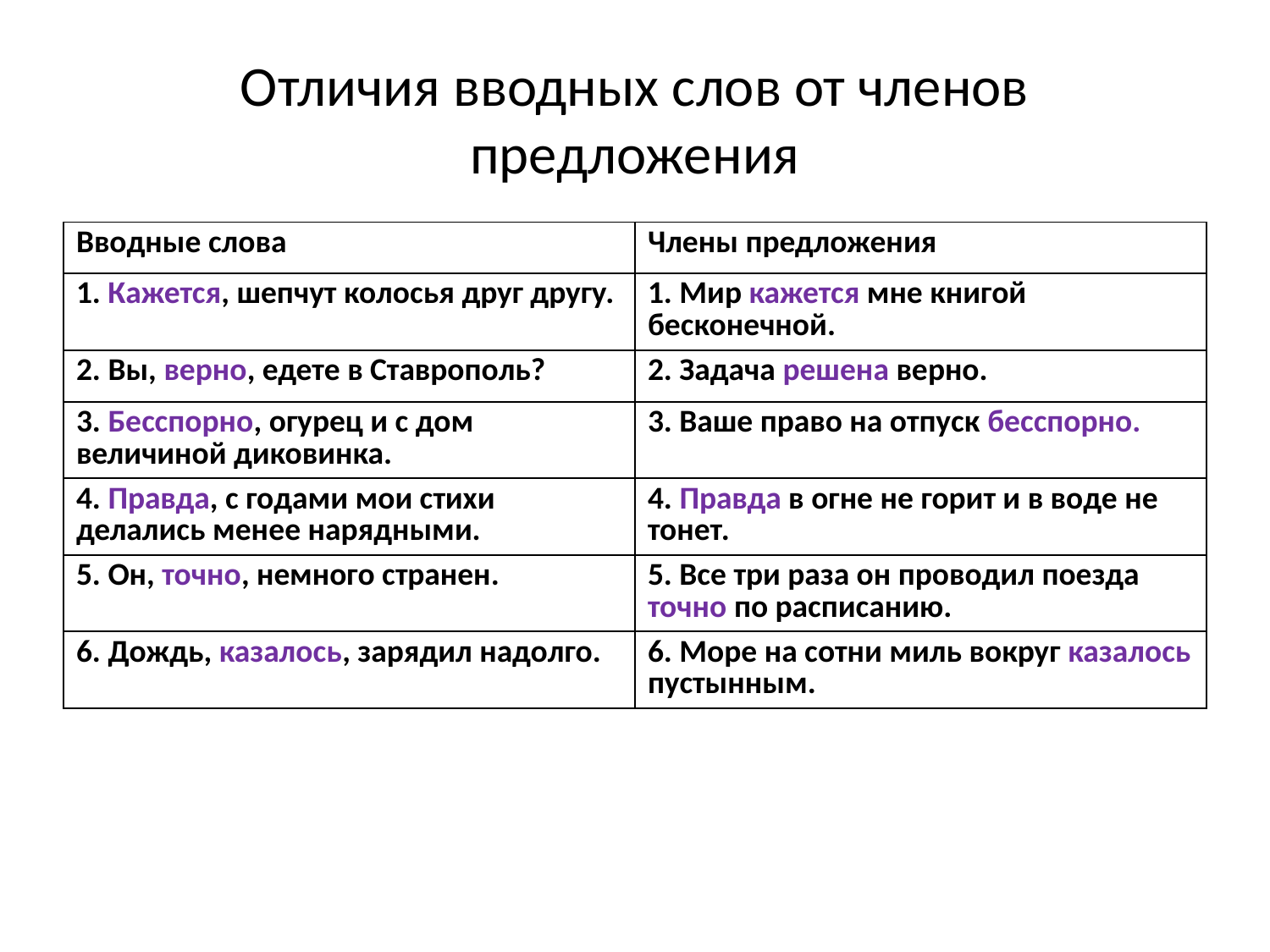

# Отличия вводных слов от членов предложения
| Вводные слова | Члены предложения |
| --- | --- |
| 1. Кажется, шепчут колосья друг другу. | 1. Мир кажется мне книгой бесконечной. |
| 2. Вы, верно, едете в Ставрополь? | 2. Задача решена верно. |
| 3. Бесспорно, огурец и с дом величиной диковинка. | 3. Ваше право на отпуск бесспорно. |
| 4. Правда, с годами мои стихи делались менее нарядными. | 4. Правда в огне не горит и в воде не тонет. |
| 5. Он, точно, немного странен. | 5. Все три раза он проводил поезда точно по расписанию. |
| 6. Дождь, казалось, зарядил надолго. | 6. Море на сотни миль вокруг казалось пустынным. |